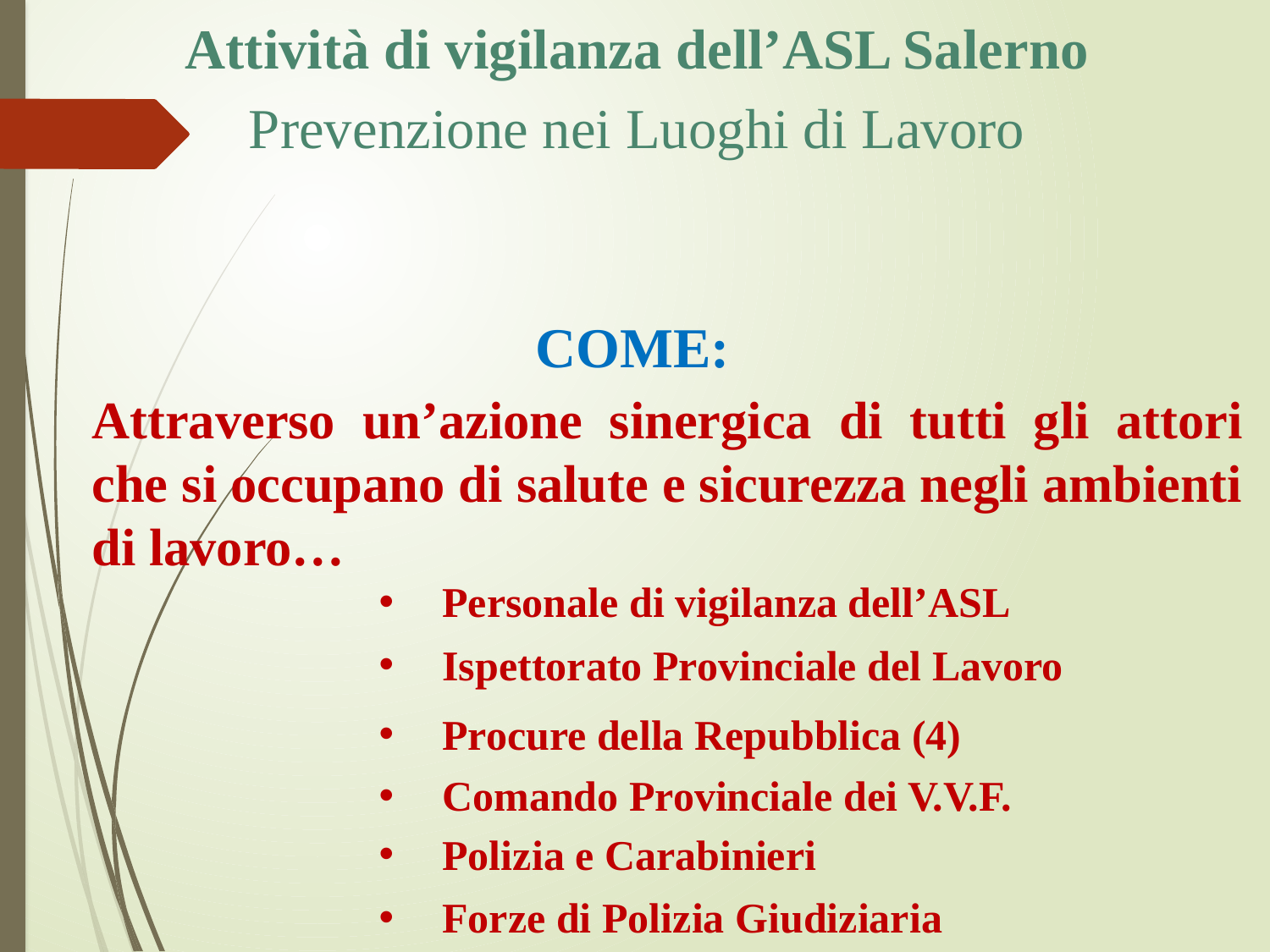

Attività di vigilanza dell’ASL Salerno
Prevenzione nei Luoghi di Lavoro
COME:
Attraverso un’azione sinergica di tutti gli attori che si occupano di salute e sicurezza negli ambienti di lavoro…
Personale di vigilanza dell’ASL
Ispettorato Provinciale del Lavoro
Procure della Repubblica (4)
Comando Provinciale dei V.V.F.
Polizia e Carabinieri
Forze di Polizia Giudiziaria